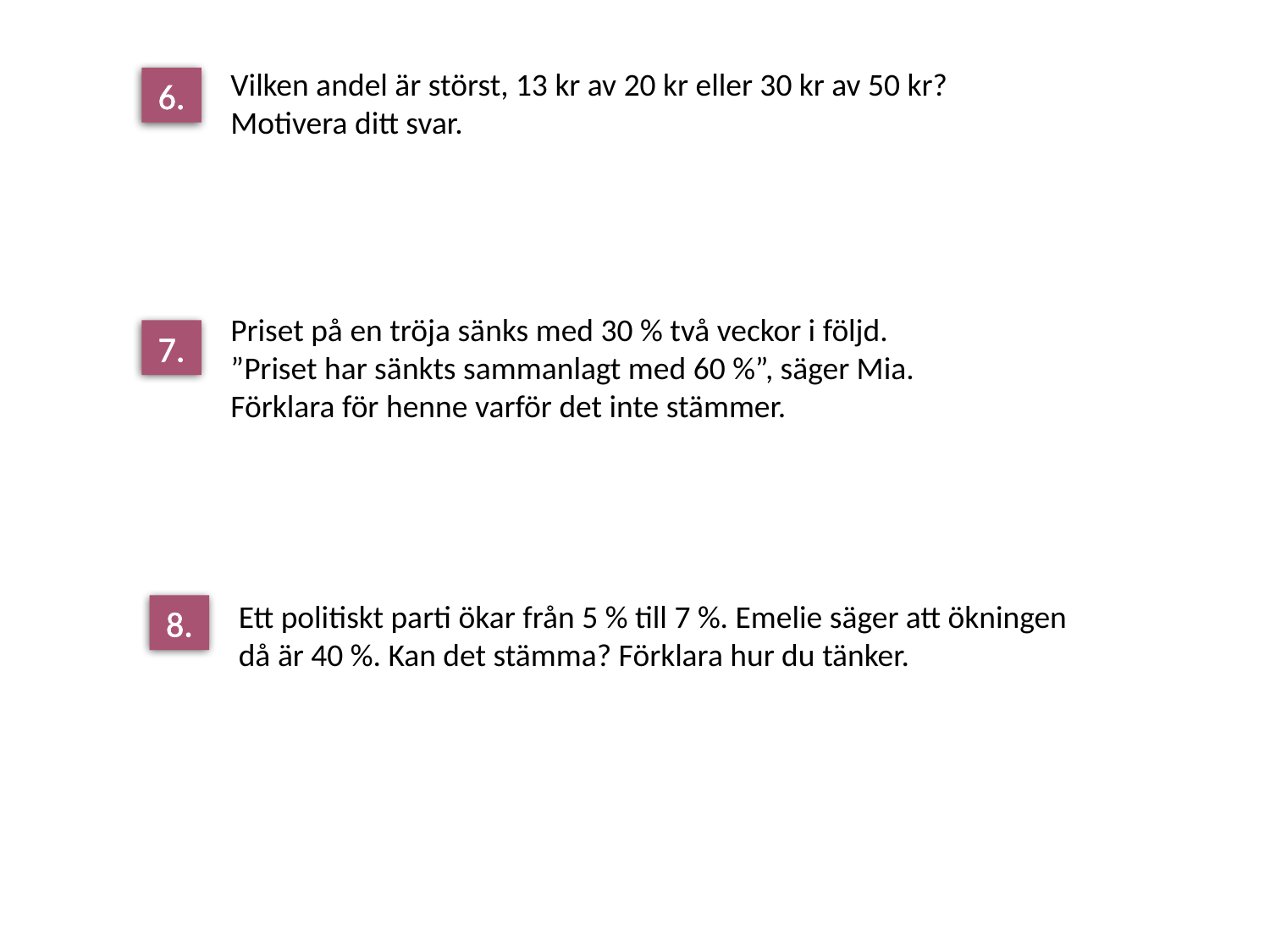

Vilken andel är störst, 13 kr av 20 kr eller 30 kr av 50 kr? Motivera ditt svar.
6.
Priset på en tröja sänks med 30 % två veckor i följd.
”Priset har sänkts sammanlagt med 60 %”, säger Mia.
Förklara för henne varför det inte stämmer.
7.
Ett politiskt parti ökar från 5 % till 7 %. Emelie säger att ökningen då är 40 %. Kan det stämma? Förklara hur du tänker.
8.